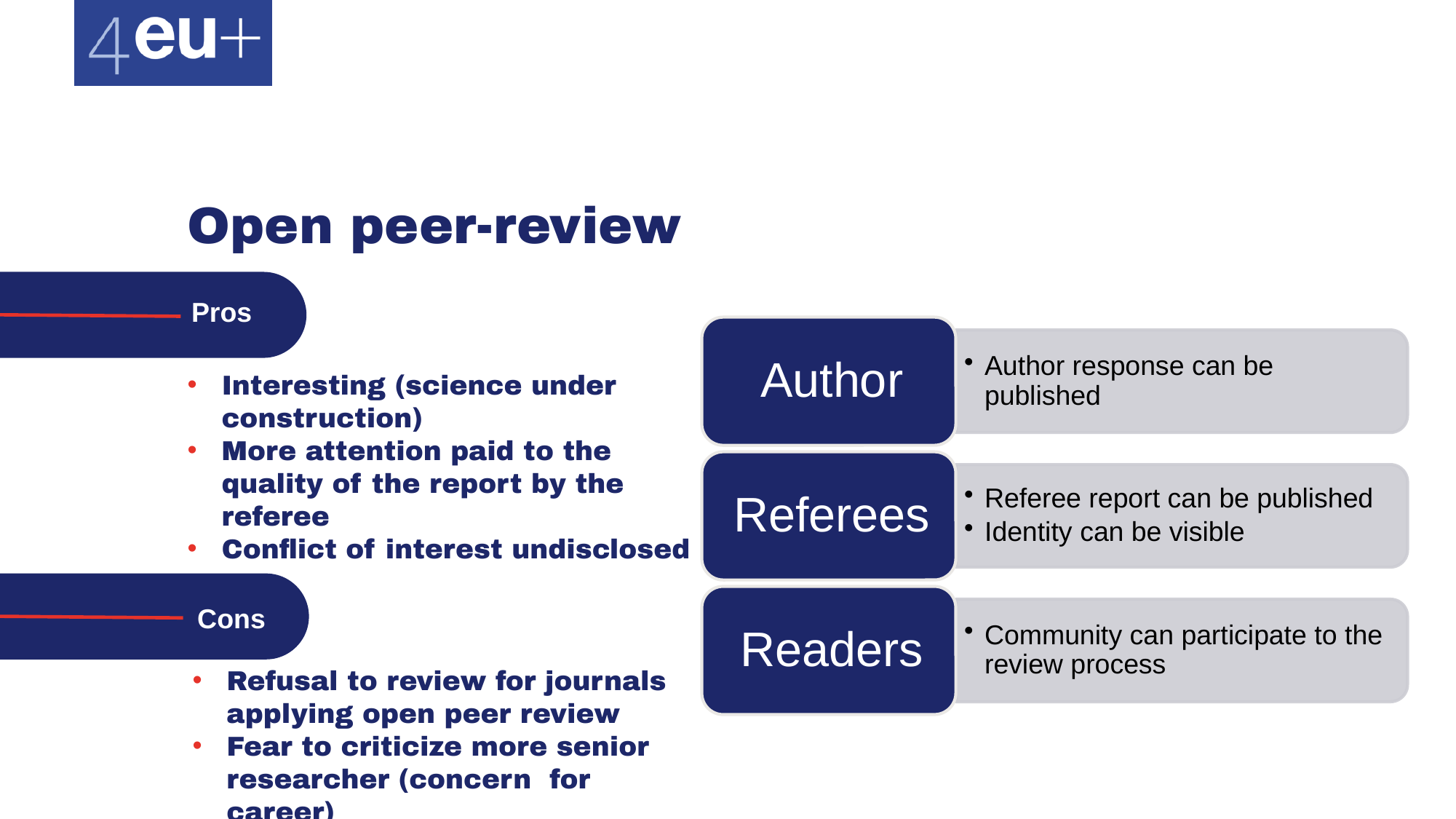

# Open peer-review

Pros
Author response can be published
Author
Referee report can be published
Identity can be visible
Referees
Community can participate to the review process
Readers
Interesting (science under construction)
More attention paid to the quality of the report by the referee
Conflict of interest undisclosed

Cons
Refusal to review for journals applying open peer review
Fear to criticize more senior researcher (concern  for career)